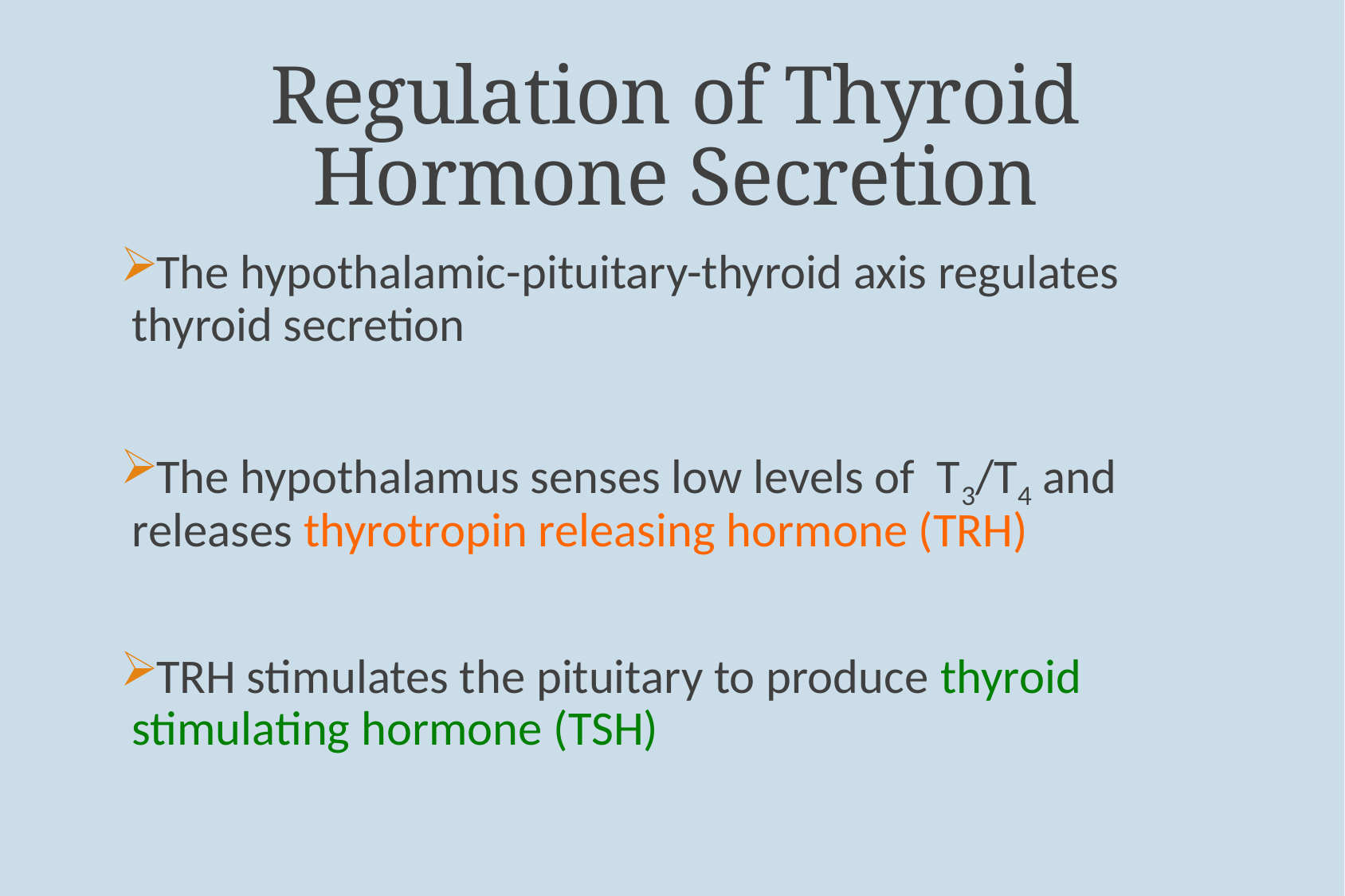

# Regulation of Thyroid Hormone Secretion
The hypothalamic-pituitary-thyroid axis regulates thyroid secretion

The hypothalamus senses low levels of  T3/T4 and releases thyrotropin releasing hormone (TRH)

TRH stimulates the pituitary to produce thyroid stimulating hormone (TSH)